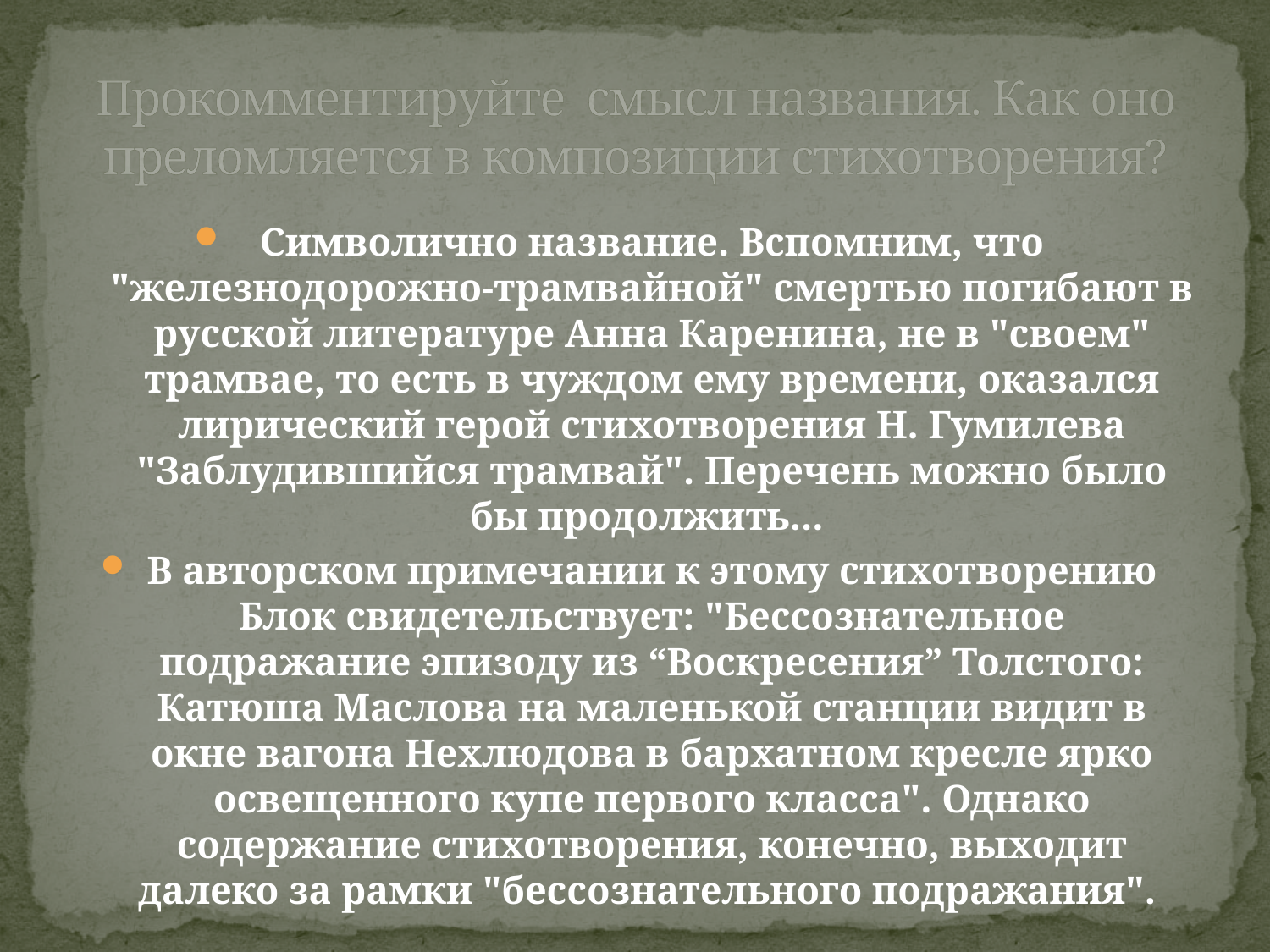

# Прокомментируйте  смысл названия. Как оно преломляется в композиции стихотворения?
Символично название. Вспомним, что "железнодорожно-трамвайной" смертью погибают в русской литературе Анна Каренина, не в "своем" трамвае, то есть в чуждом ему времени, оказался лирический герой стихотворения Н. Гумилева "Заблудившийся трамвай". Перечень можно было бы продолжить...
В авторском примечании к этому стихотворению Блок свидетельствует: "Бессознательное подражание эпизоду из “Воскресения” Толстого: Катюша Маслова на маленькой станции видит в окне вагона Нехлюдова в бархатном кресле ярко освещенного купе первого класса". Однако содержание стихотворения, конечно, выходит далеко за рамки "бессознательного подражания".